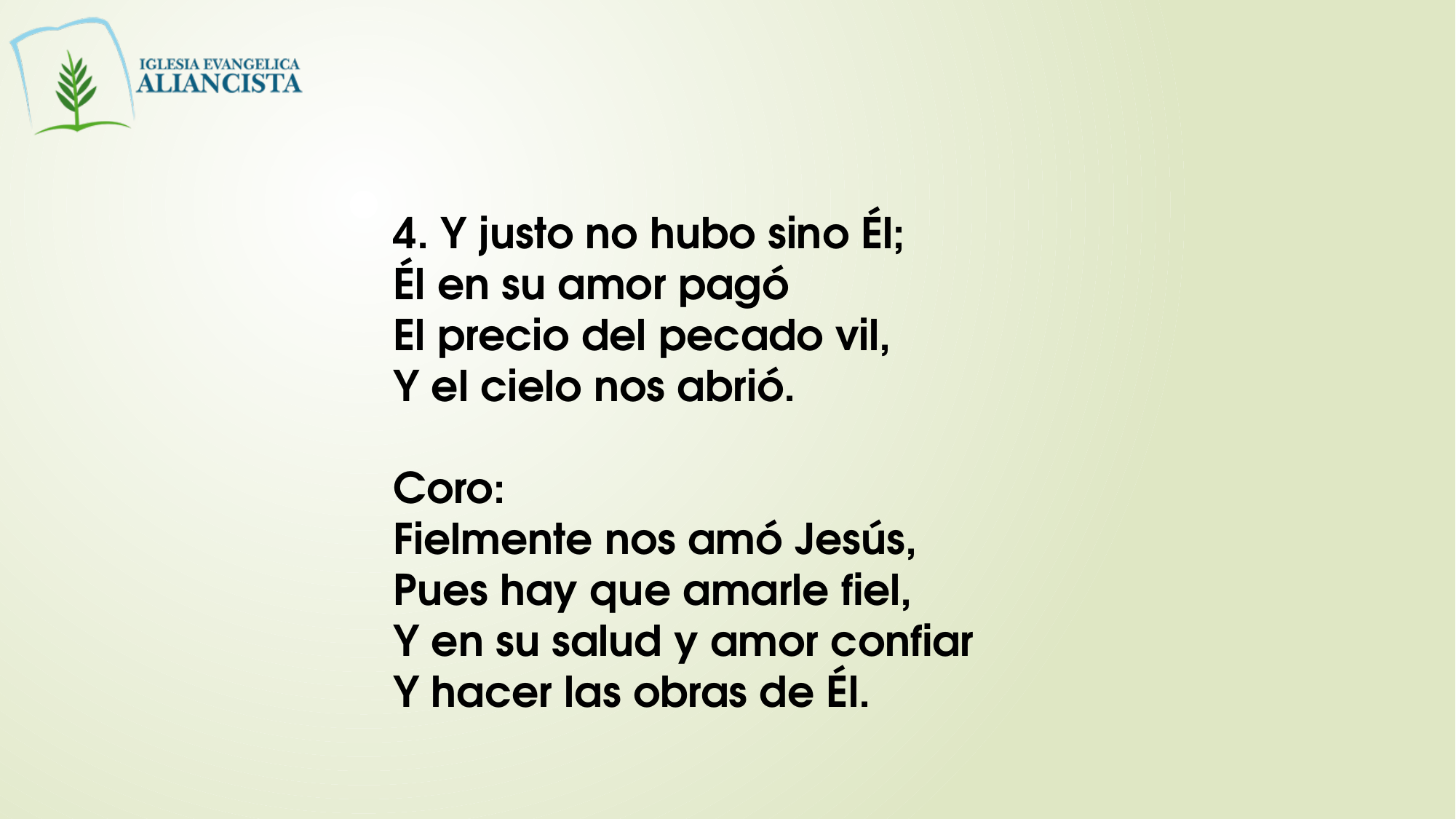

4. Y justo no hubo sino Él;
Él en su amor pagó
El precio del pecado vil,
Y el cielo nos abrió.

Coro:
Fielmente nos amó Jesús,
Pues hay que amarle fiel,
Y en su salud y amor confiar
Y hacer las obras de Él.